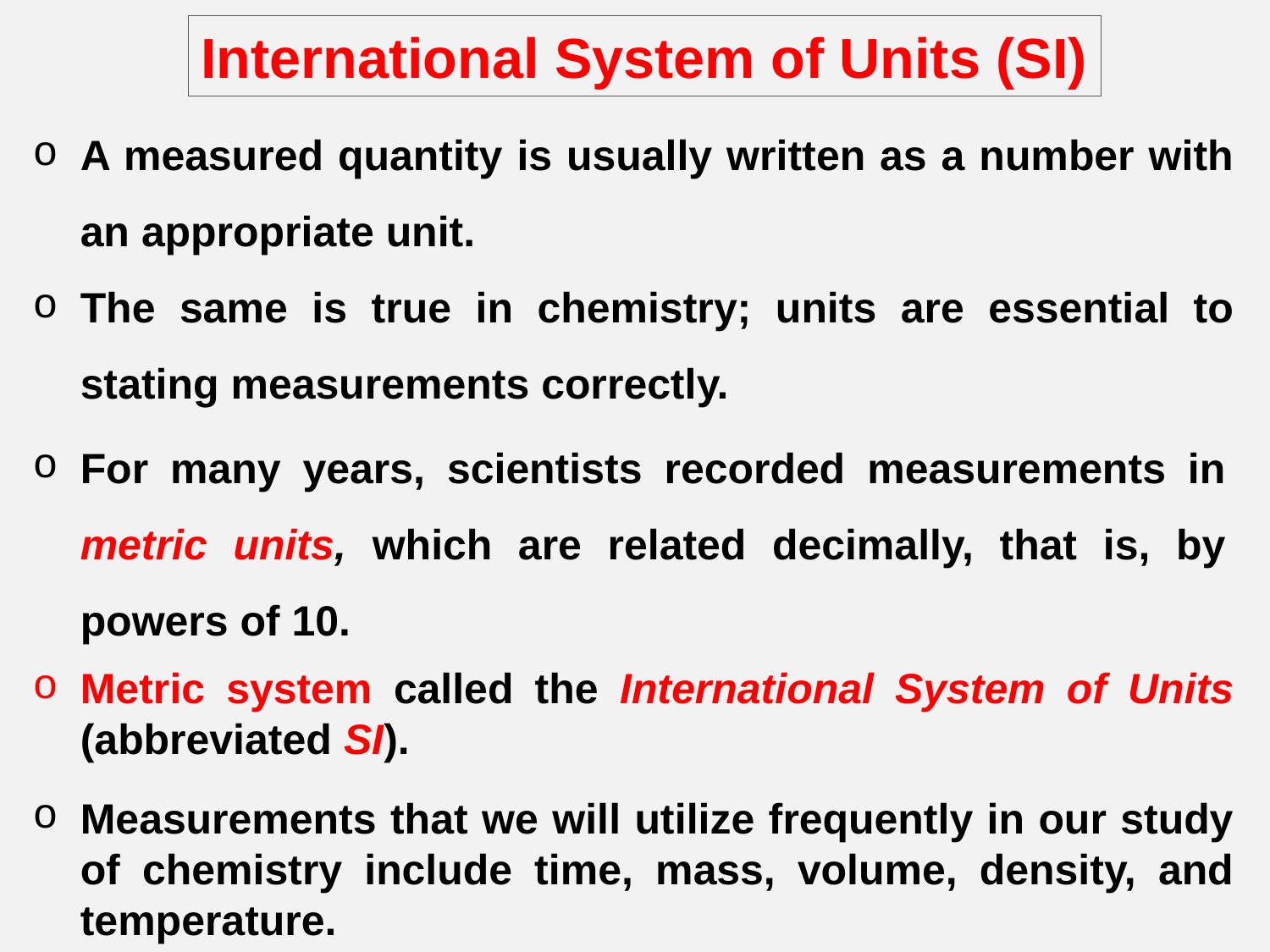

International System of Units (SI)
A measured quantity is usually written as a number with an appropriate unit.
The same is true in chemistry; units are essential to stating measurements correctly.
For many years, scientists recorded measurements in metric units, which are related decimally, that is, by powers of 10.
Metric system called the International System of Units (abbreviated SI).
Measurements that we will utilize frequently in our study of chemistry include time, mass, volume, density, and temperature.